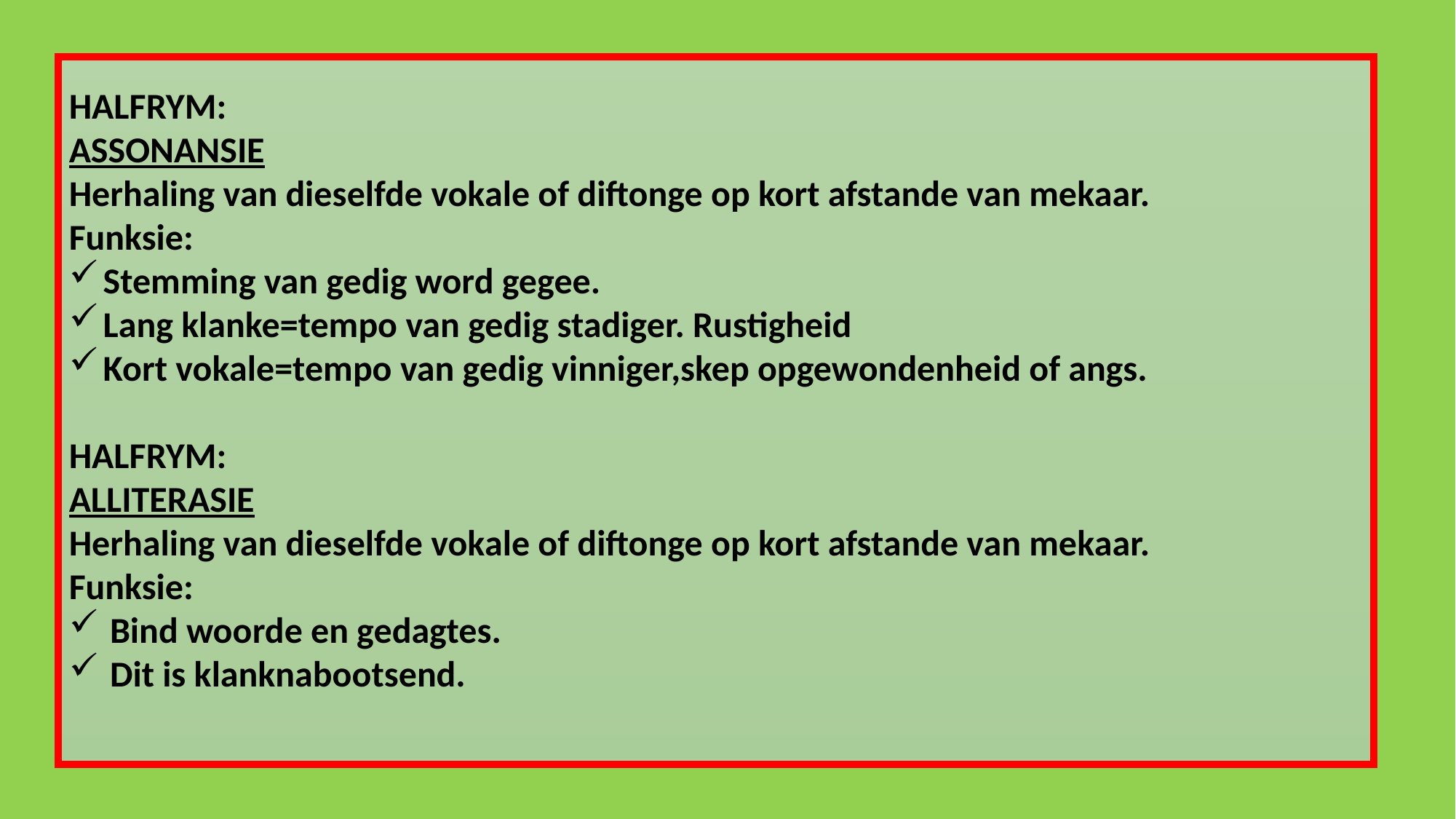

HALFRYM:
ASSONANSIE
Herhaling van dieselfde vokale of diftonge op kort afstande van mekaar.
Funksie:
Stemming van gedig word gegee.
Lang klanke=tempo van gedig stadiger. Rustigheid
Kort vokale=tempo van gedig vinniger,skep opgewondenheid of angs.

HALFRYM:
ALLITERASIE
Herhaling van dieselfde vokale of diftonge op kort afstande van mekaar.
Funksie:
Bind woorde en gedagtes.
Dit is klanknabootsend.